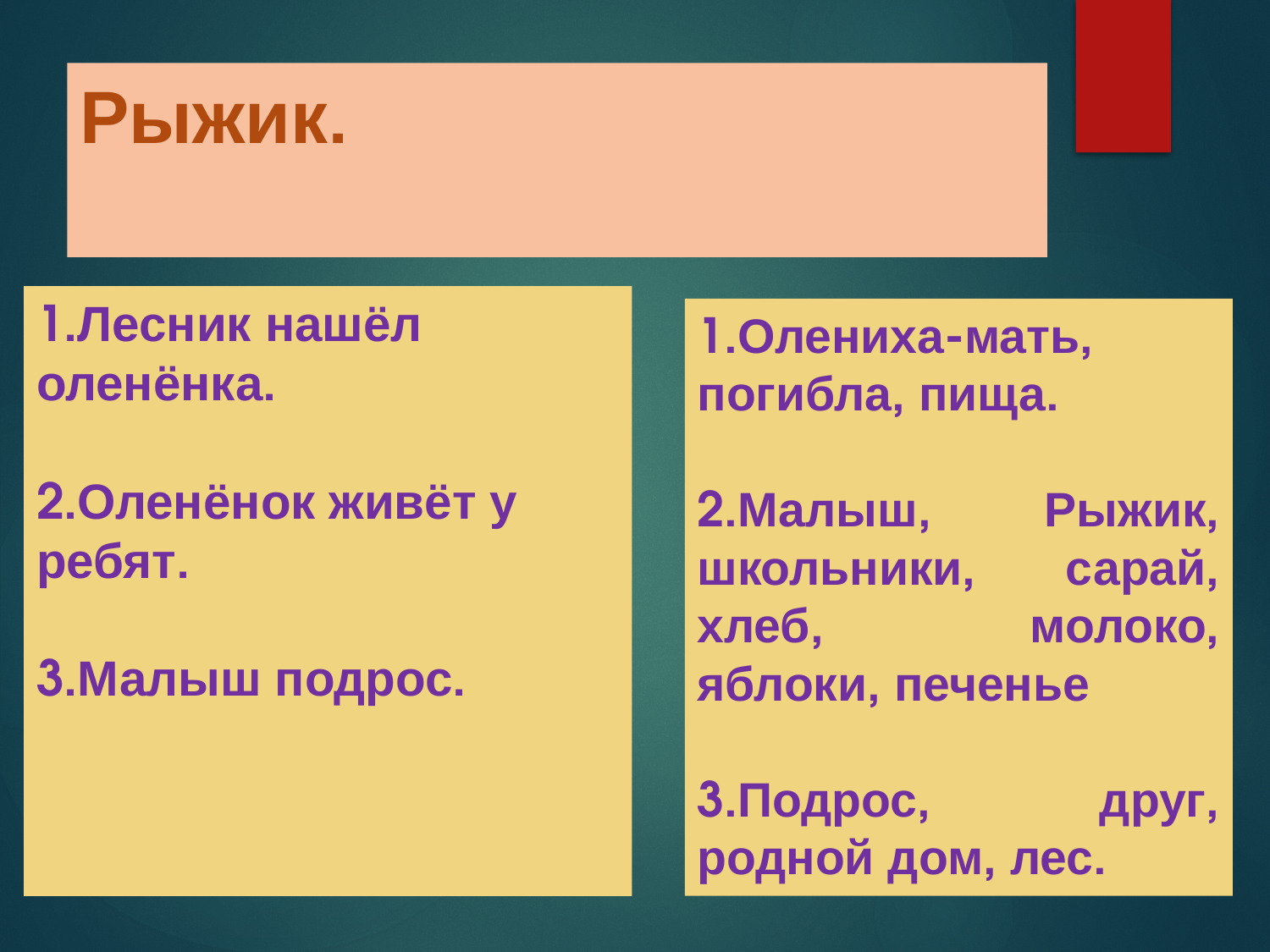

# Рыжик.
1.Лесник нашёл оленёнка.

2.Оленёнок живёт у ребят.

3.Малыш подрос.

1.Олениха-мать, погибла, пища.

2.Малыш, Рыжик, школьники, сарай, хлеб, молоко, яблоки, печенье

3.Подрос, друг, родной дом, лес.